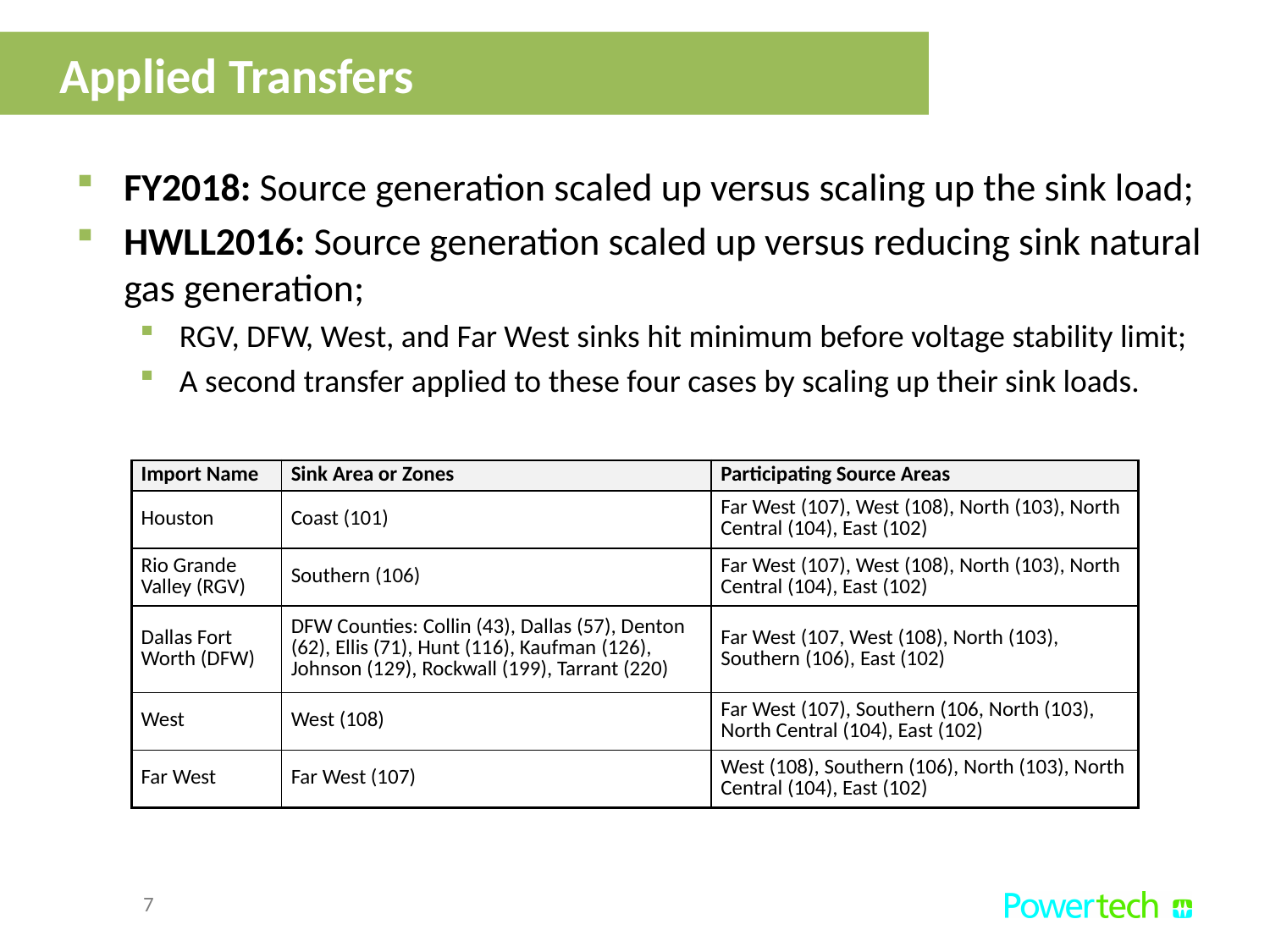

Applied Transfers
FY2018: Source generation scaled up versus scaling up the sink load;
HWLL2016: Source generation scaled up versus reducing sink natural gas generation;
RGV, DFW, West, and Far West sinks hit minimum before voltage stability limit;
A second transfer applied to these four cases by scaling up their sink loads.
| Import Name | Sink Area or Zones | Participating Source Areas |
| --- | --- | --- |
| Houston | Coast (101) | Far West (107), West (108), North (103), North Central (104), East (102) |
| Rio Grande Valley (RGV) | Southern (106) | Far West (107), West (108), North (103), North Central (104), East (102) |
| Dallas Fort Worth (DFW) | DFW Counties: Collin (43), Dallas (57), Denton (62), Ellis (71), Hunt (116), Kaufman (126), Johnson (129), Rockwall (199), Tarrant (220) | Far West (107, West (108), North (103), Southern (106), East (102) |
| West | West (108) | Far West (107), Southern (106, North (103), North Central (104), East (102) |
| Far West | Far West (107) | West (108), Southern (106), North (103), North Central (104), East (102) |
7